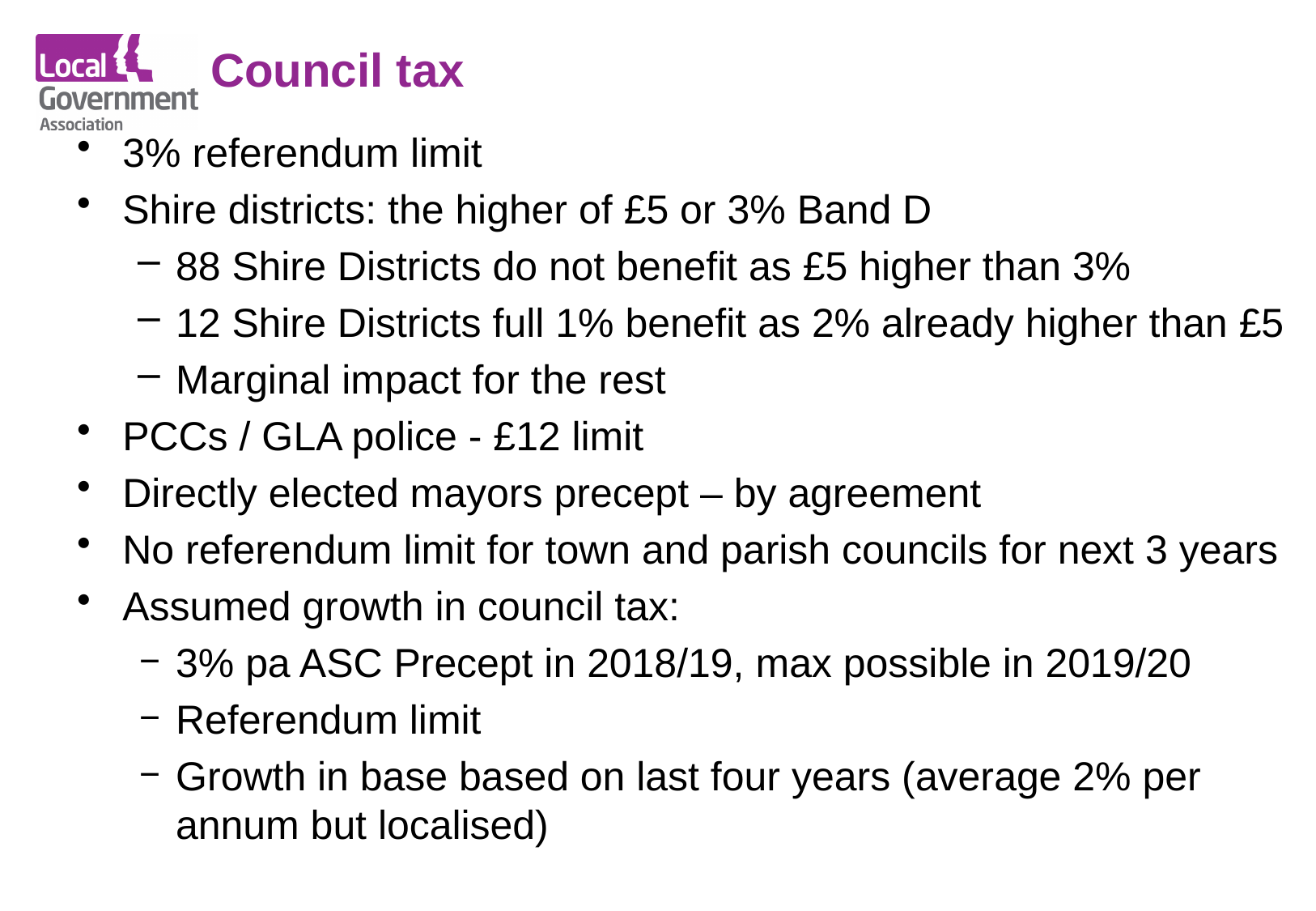

Council tax
3% referendum limit
Shire districts: the higher of £5 or 3% Band D
88 Shire Districts do not benefit as £5 higher than 3%
12 Shire Districts full 1% benefit as 2% already higher than £5
Marginal impact for the rest
PCCs / GLA police - £12 limit
Directly elected mayors precept – by agreement
No referendum limit for town and parish councils for next 3 years
Assumed growth in council tax:
3% pa ASC Precept in 2018/19, max possible in 2019/20
Referendum limit
Growth in base based on last four years (average 2% per annum but localised)